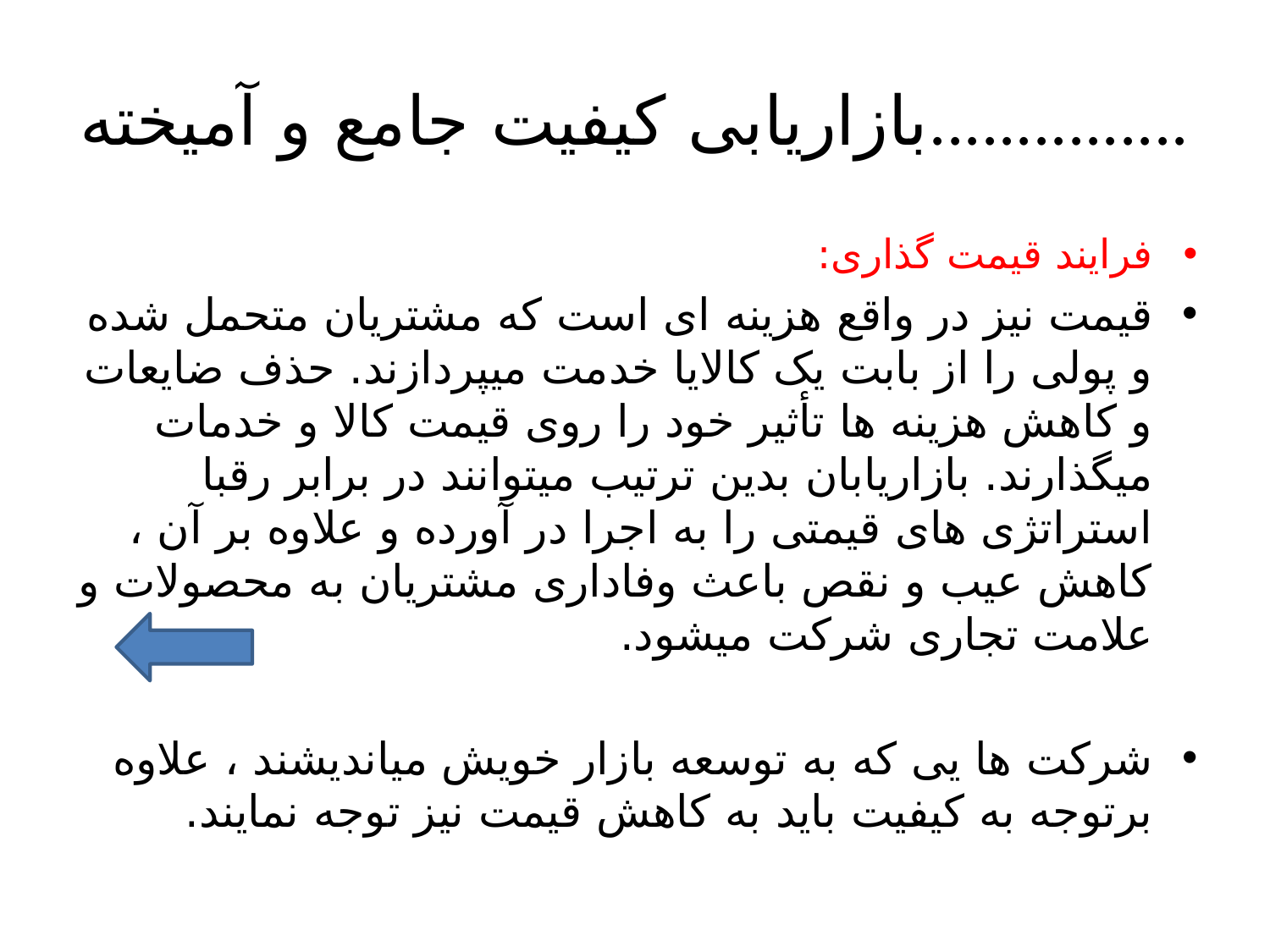

# بازاریابی کیفیت جامع و آمیخته...............
فرایند قیمت گذاری:
قیمت نیز در واقع هزینه ای است که مشتریان متحمل شده و پولی را از بابت یک کالایا خدمت میپردازند. حذف ضایعات و کاهش هزینه ها تأثیر خود را روی قیمت کالا و خدمات میگذارند. بازاریابان بدین ترتیب میتوانند در برابر رقبا استراتژی های قیمتی را به اجرا در آورده و علاوه بر آن ، کاهش عیب و نقص باعث وفاداری مشتریان به محصولات و علامت تجاری شرکت میشود.

شرکت ها یی که به توسعه بازار خویش میاندیشند ، علاوه برتوجه به کیفیت باید به کاهش قیمت نیز توجه نمایند.